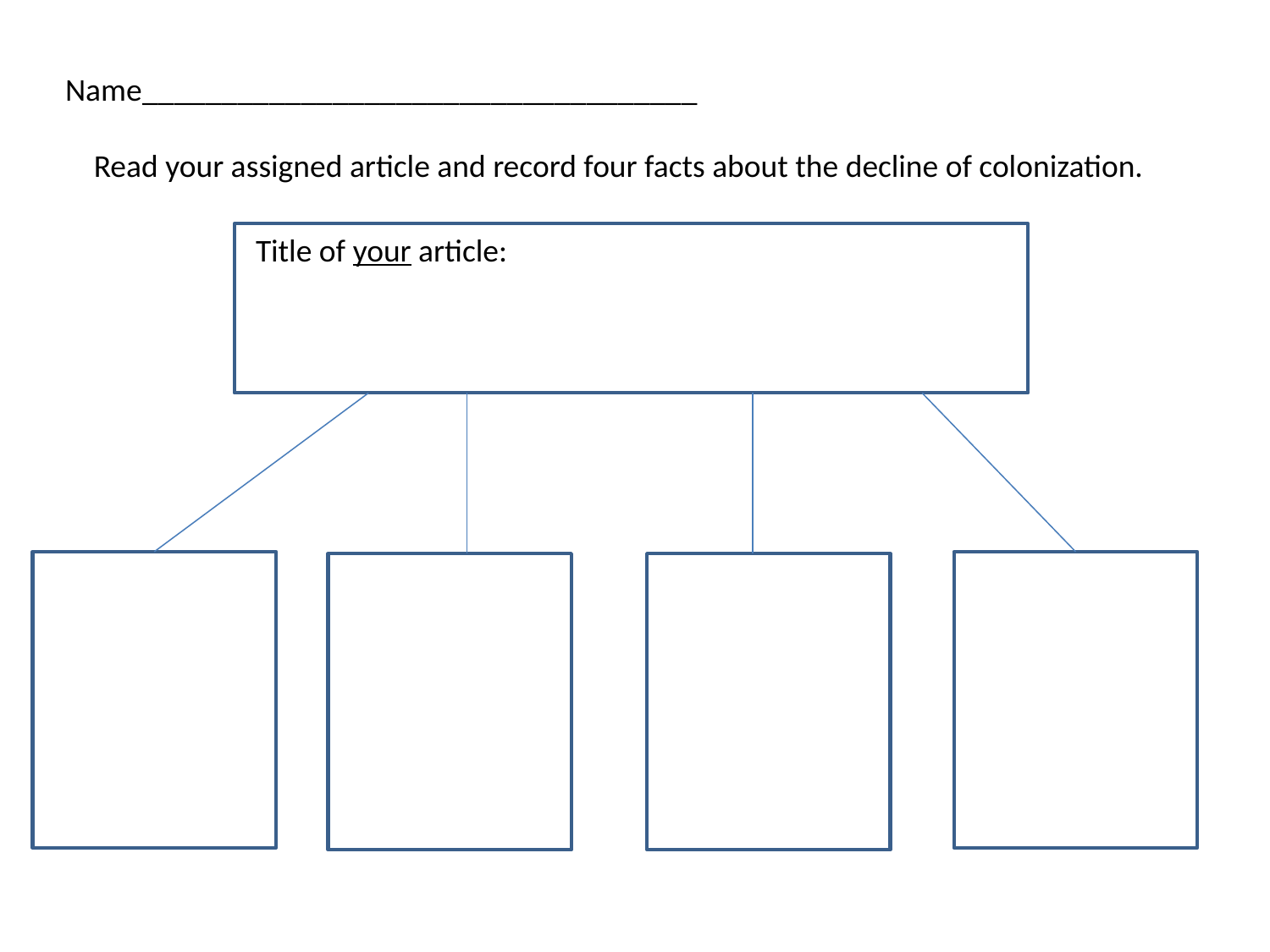

Name___________________________________

Read your assigned article and record four facts about the decline of colonization.

Title of your article: